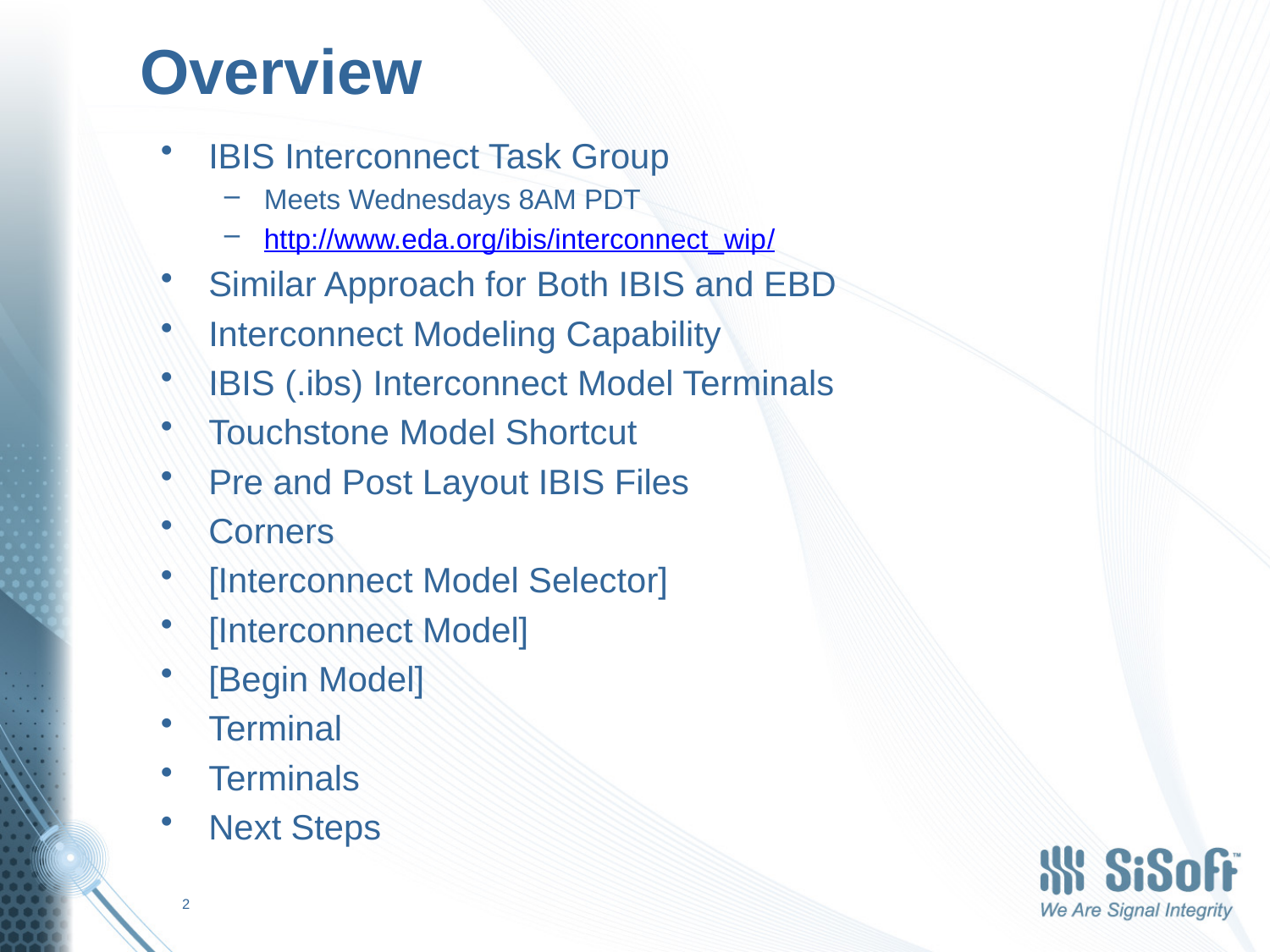

# Overview
IBIS Interconnect Task Group
Meets Wednesdays 8AM PDT
http://www.eda.org/ibis/interconnect_wip/
Similar Approach for Both IBIS and EBD
Interconnect Modeling Capability
IBIS (.ibs) Interconnect Model Terminals
Touchstone Model Shortcut
Pre and Post Layout IBIS Files
Corners
[Interconnect Model Selector]
[Interconnect Model]
[Begin Model]
Terminal
Terminals
Next Steps

2